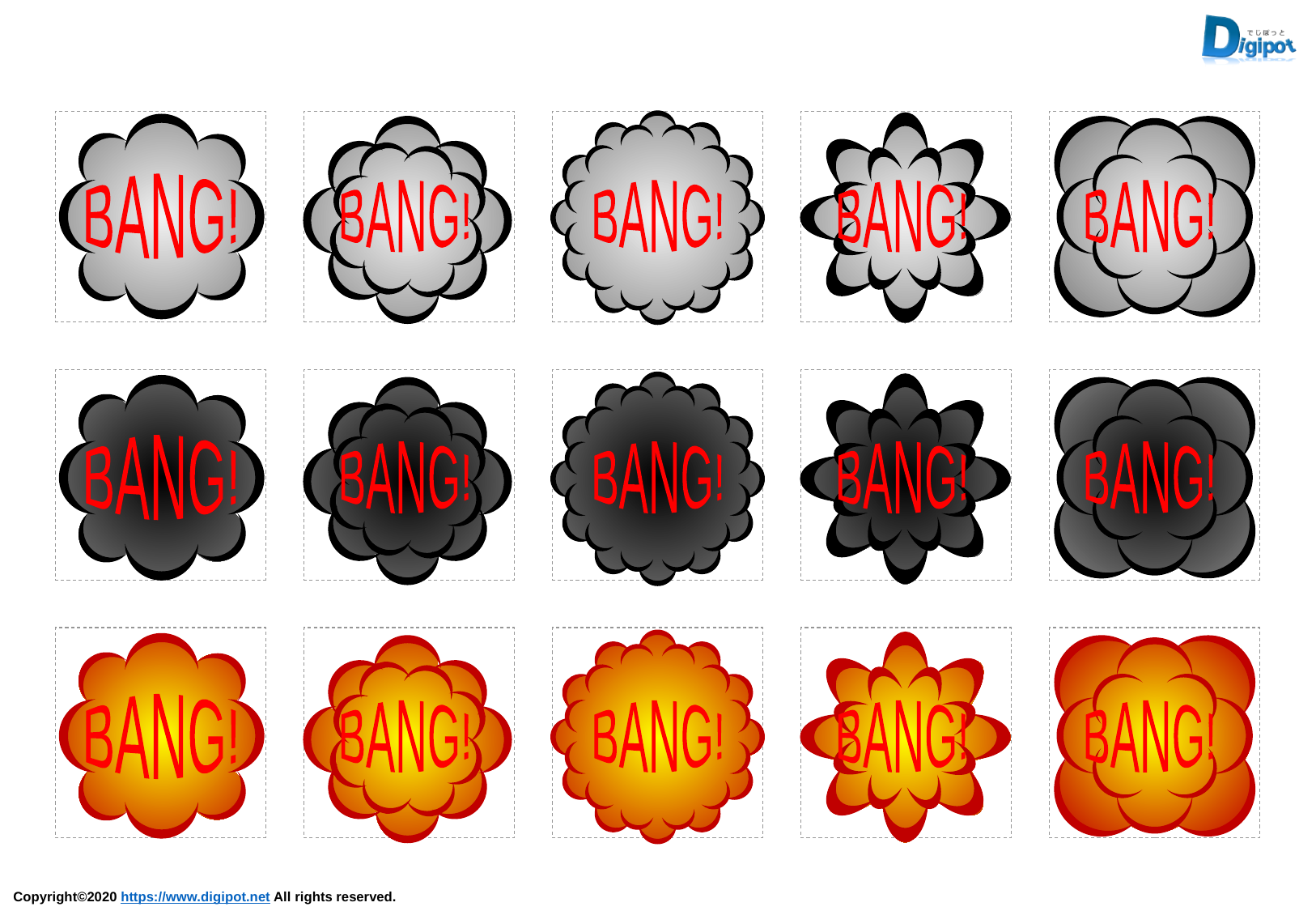

BANG!

BANG!

BANG!

BANG!

BANG!

BANG!

BANG!

BANG!

BANG!

BANG!

BANG!

BANG!

BANG!

BANG!

BANG!